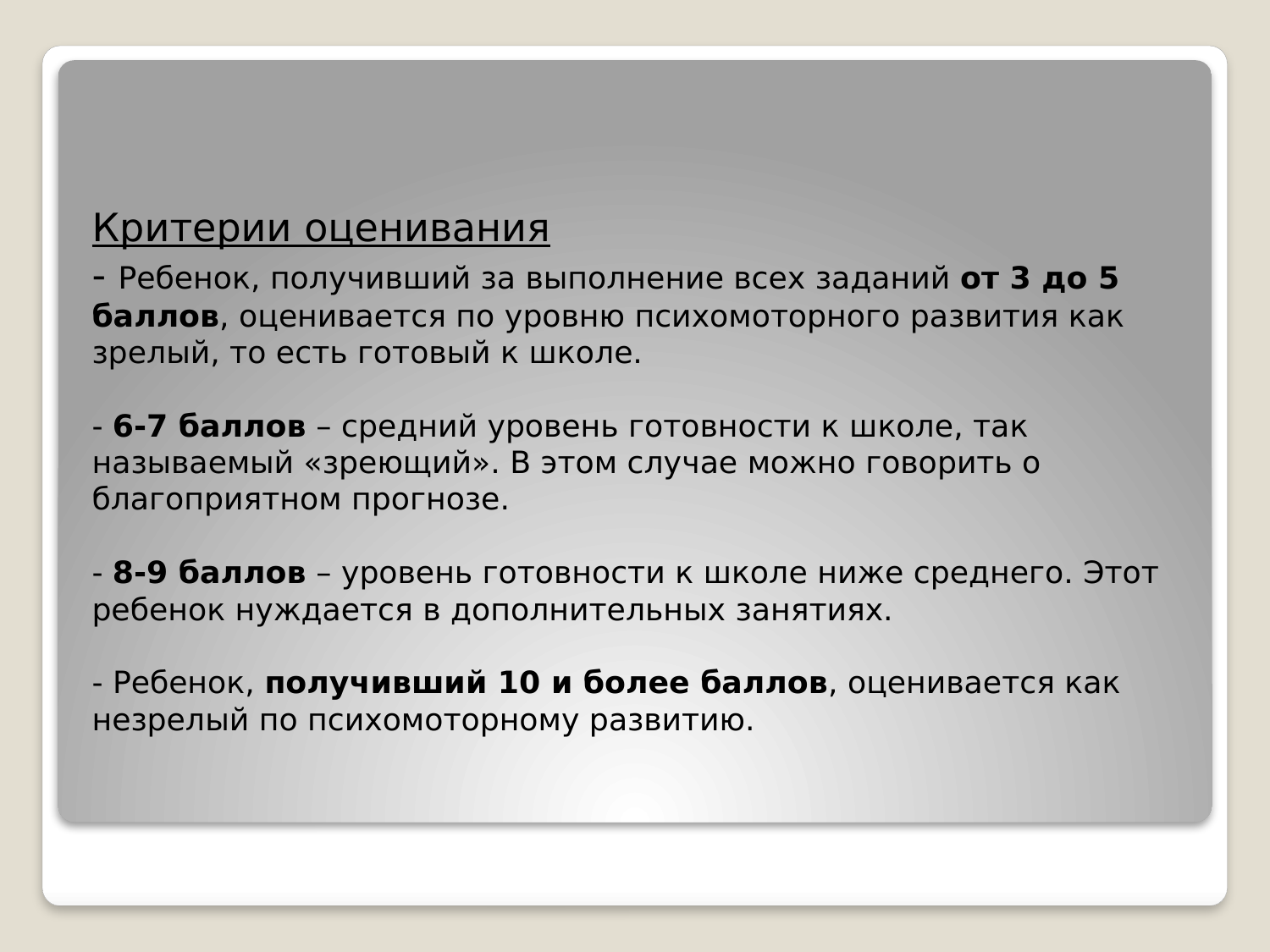

# Критерии оценивания - Ребенок, получивший за выполнение всех заданий от 3 до 5 баллов, оценивается по уровню психомоторного развития как зрелый, то есть готовый к школе. - 6-7 баллов – средний уровень готовности к школе, так называемый «зреющий». В этом случае можно говорить о благоприятном прогнозе. - 8-9 баллов – уровень готовности к школе ниже среднего. Этот ребенок нуждается в дополнительных занятиях. - Ребенок, получивший 10 и более баллов, оценивается как незрелый по психомоторному развитию.